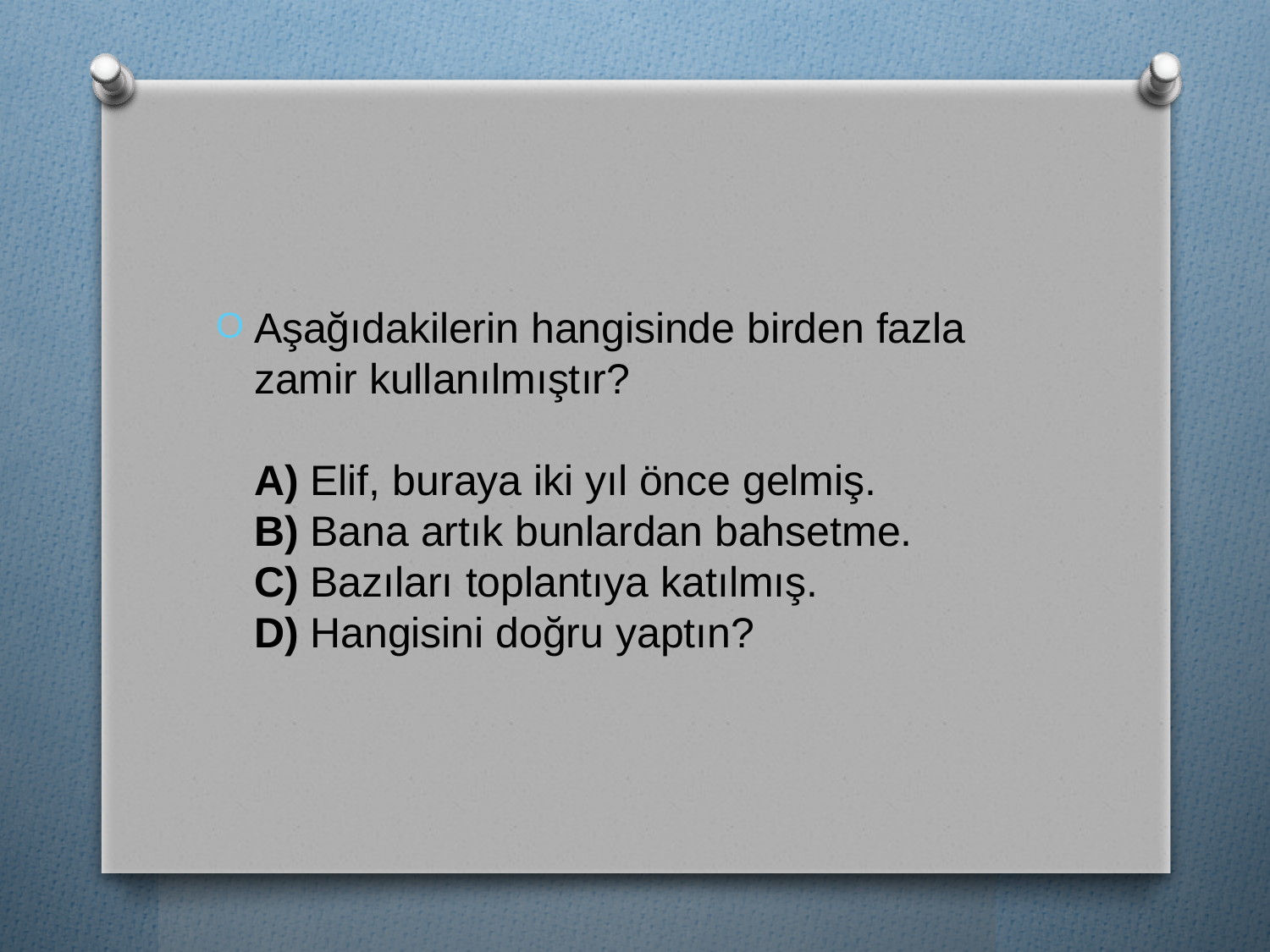

#
Aşağıdakilerin hangisinde birden fazla zamir kullanılmıştır? 
A) Elif, buraya iki yıl önce gelmiş. 
B) Bana artık bunlardan bahsetme. 
C) Bazıları toplantıya katılmış. 
D) Hangisini doğru yaptın?